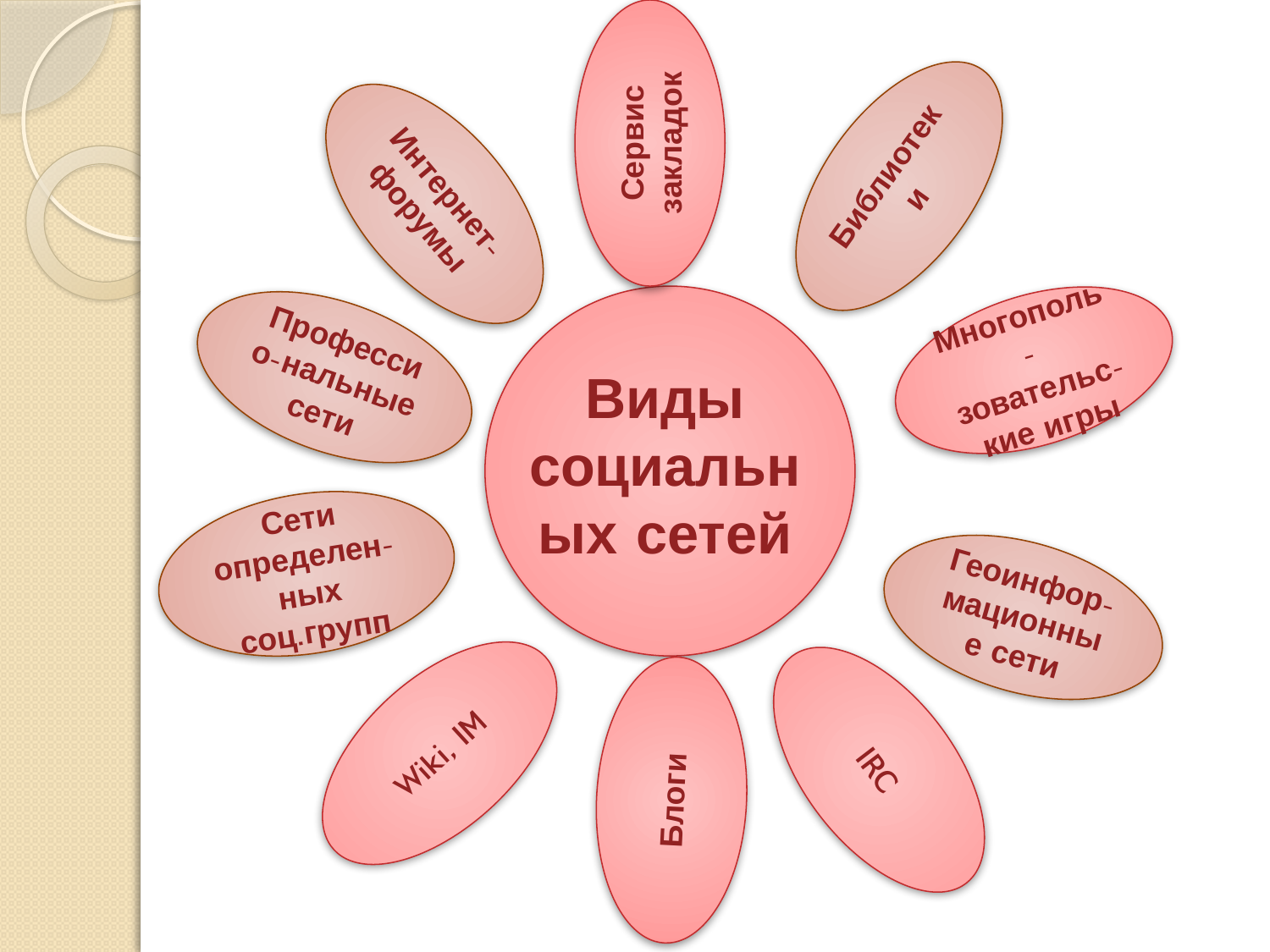

Сервис закладок
Библиотеки
Интернет-форумы
Многополь-зовательс-кие игры
Профессио-нальные сети

Виды социальных сетей
Сети определен-ных соц.групп
Геоинфор-мационные сети
Wiki, IM
IRC
Блоги